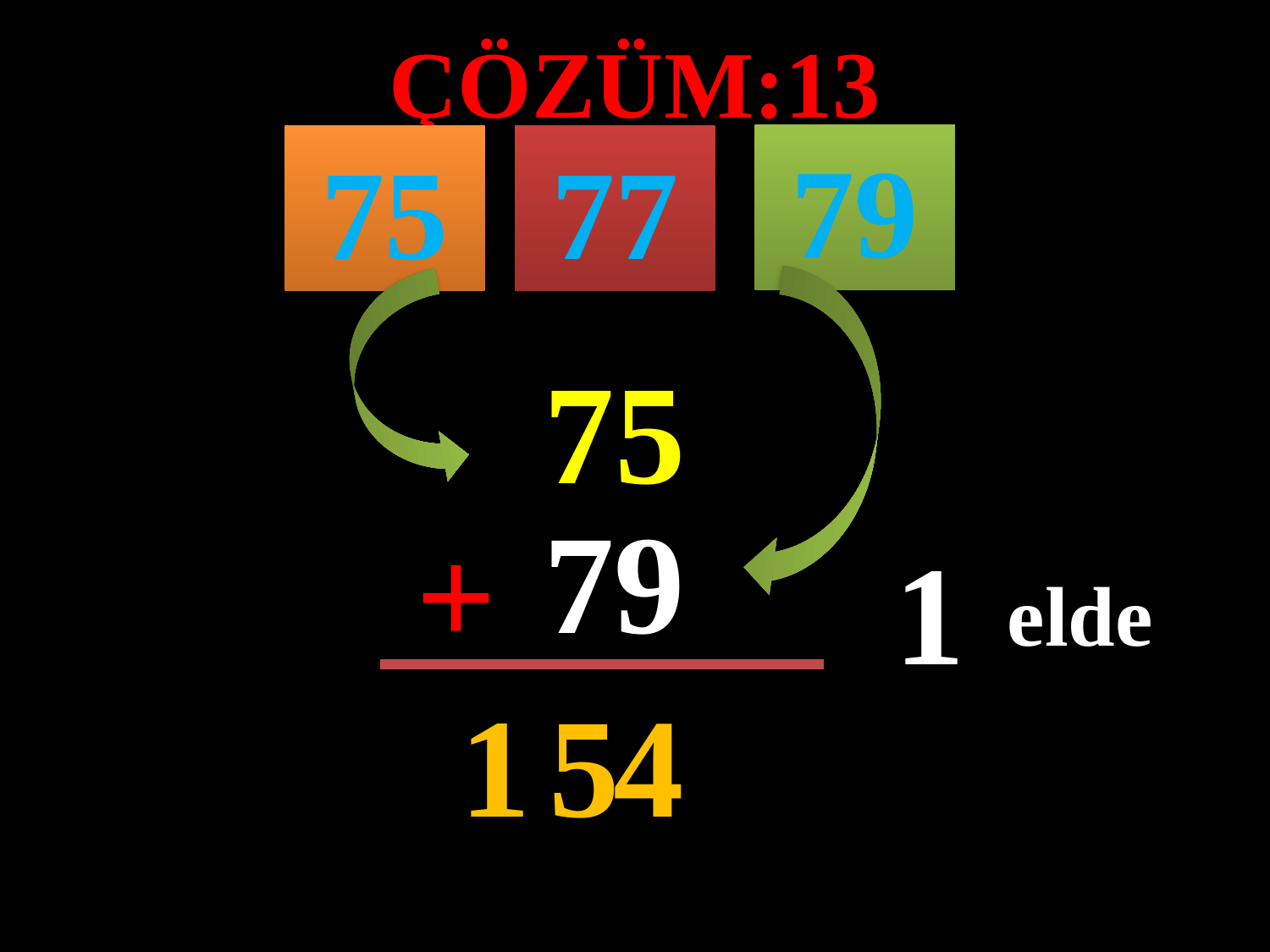

ÇÖZÜM:13
79
75
77
#

75

79
+
1
elde
1
5
4